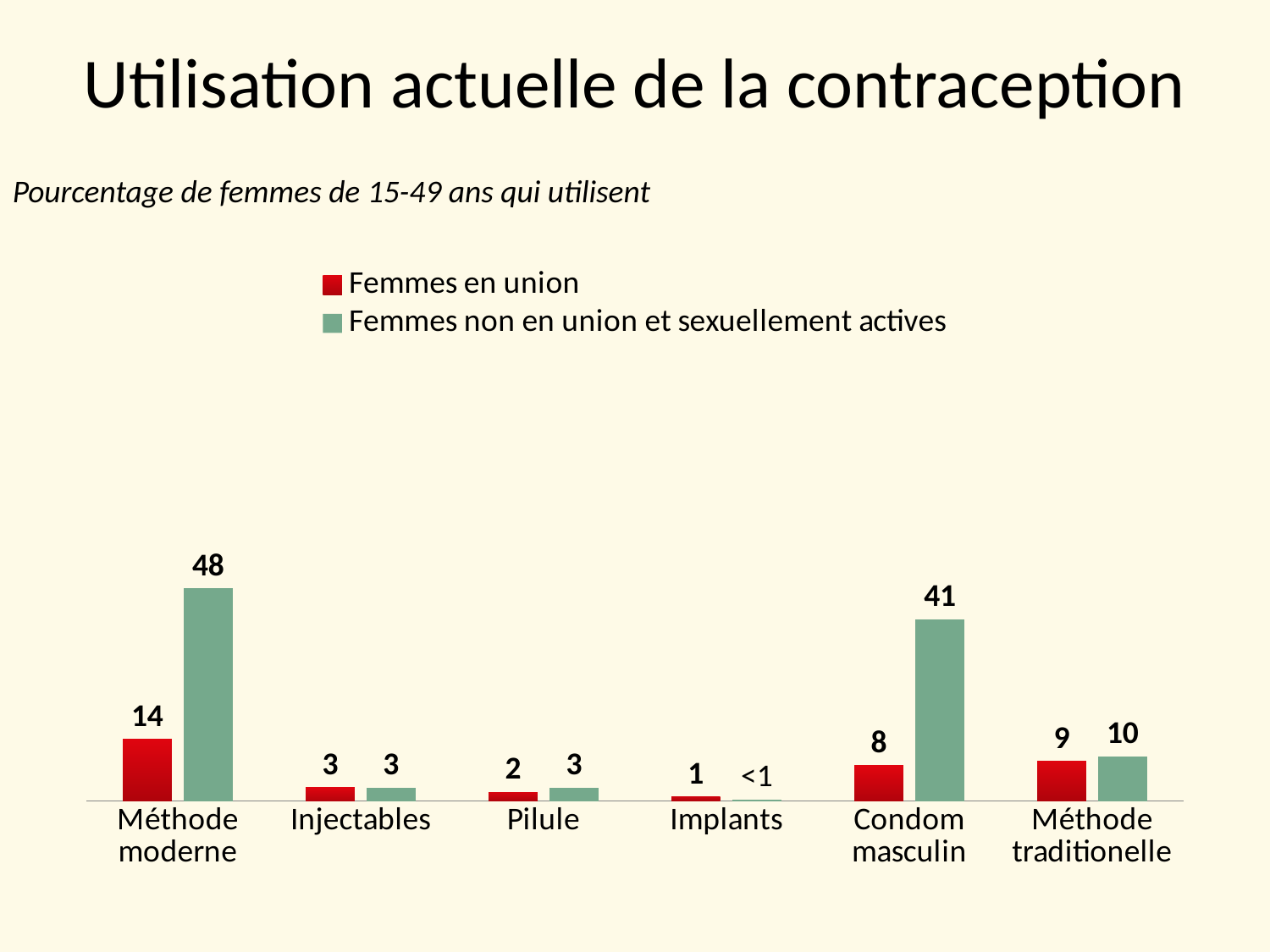

# Utilisation actuelle de la contraception
Pourcentage de femmes de 15-49 ans qui utilisent

### Chart

| Category | Femmes en union | Femmes non en union et sexuellement actives |
|---|---|---|
| Méthode moderne | 14.0 | 48.0 |
| Injectables | 3.0 | 3.0 |
| Pilule | 2.0 | 3.0 |
| Implants | 1.0 | 0.3 |
| Condom masculin | 8.0 | 41.0 |
| Méthode traditionelle | 9.0 | 10.0 |